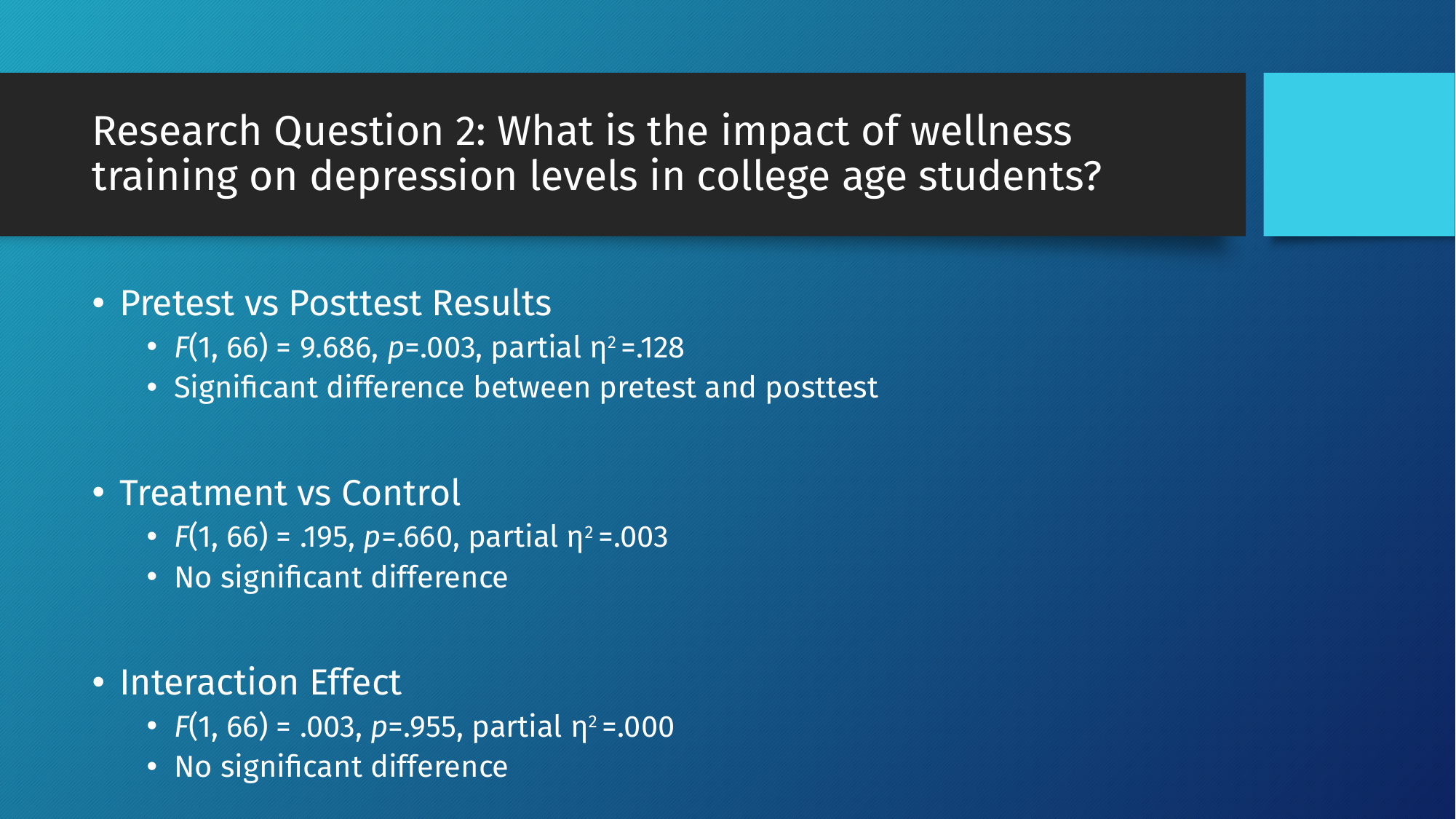

# Research Question 2: What is the impact of wellness training on depression levels in college age students?
Pretest vs Posttest Results
F(1, 66) = 9.686, p=.003, partial η2 =.128
Significant difference between pretest and posttest

Treatment vs Control
F(1, 66) = .195, p=.660, partial η2 =.003
No significant difference

Interaction Effect
F(1, 66) = .003, p=.955, partial η2 =.000
No significant difference